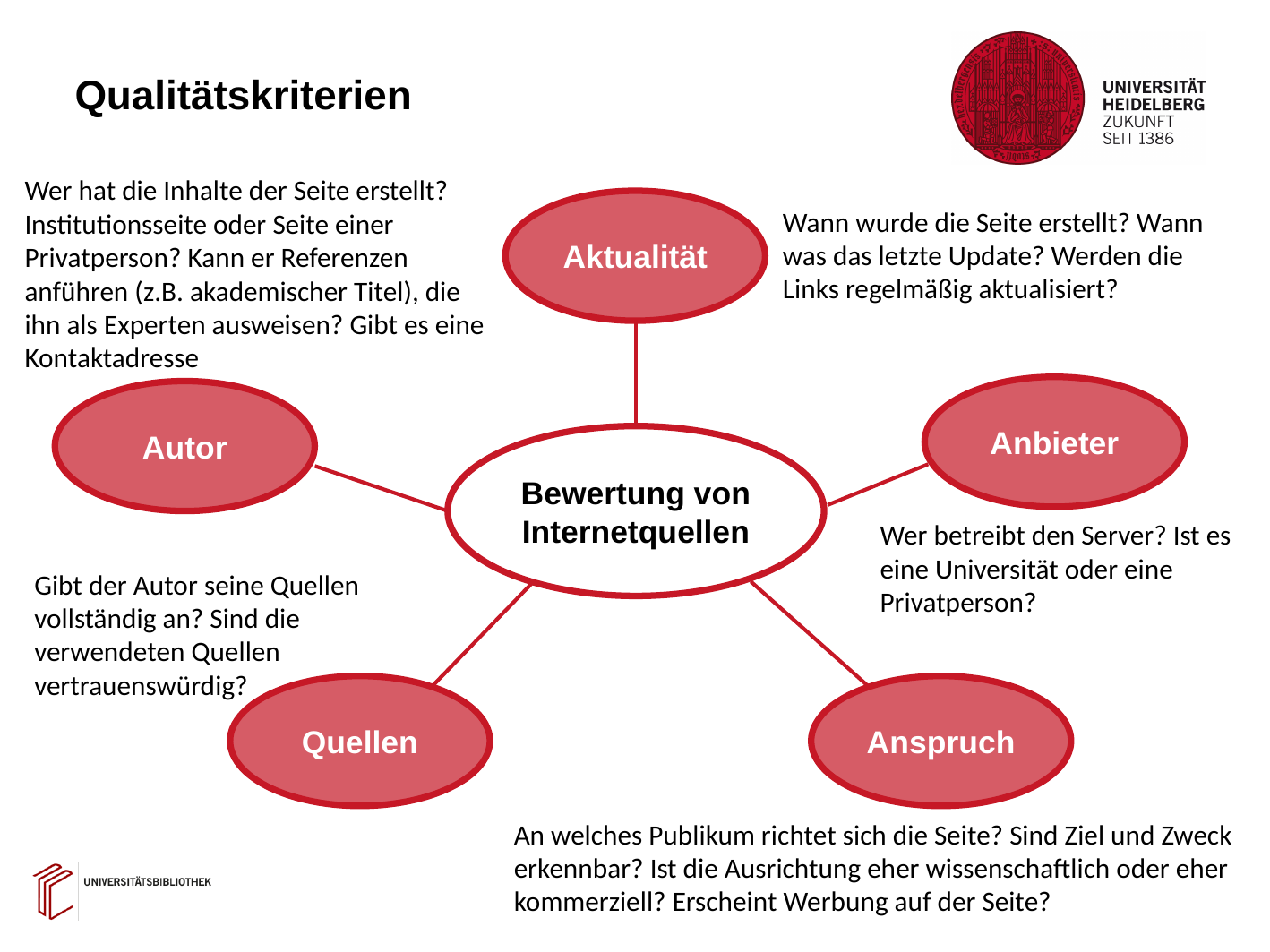

# Qualitätskriterien
Wer hat die Inhalte der Seite erstellt? Institutionsseite oder Seite einer Privatperson? Kann er Referenzen anführen (z.B. akademischer Titel), die ihn als Experten ausweisen? Gibt es eine Kontaktadresse
Aktualität
Wann wurde die Seite erstellt? Wann was das letzte Update? Werden die Links regelmäßig aktualisiert?
Anbieter
Autor
Bewertung von Internetquellen
Wer betreibt den Server? Ist es eine Universität oder eine Privatperson?
Gibt der Autor seine Quellen vollständig an? Sind die verwendeten Quellen vertrauenswürdig?
Quellen
Anspruch
An welches Publikum richtet sich die Seite? Sind Ziel und Zweck erkennbar? Ist die Ausrichtung eher wissenschaftlich oder eher kommerziell? Erscheint Werbung auf der Seite?